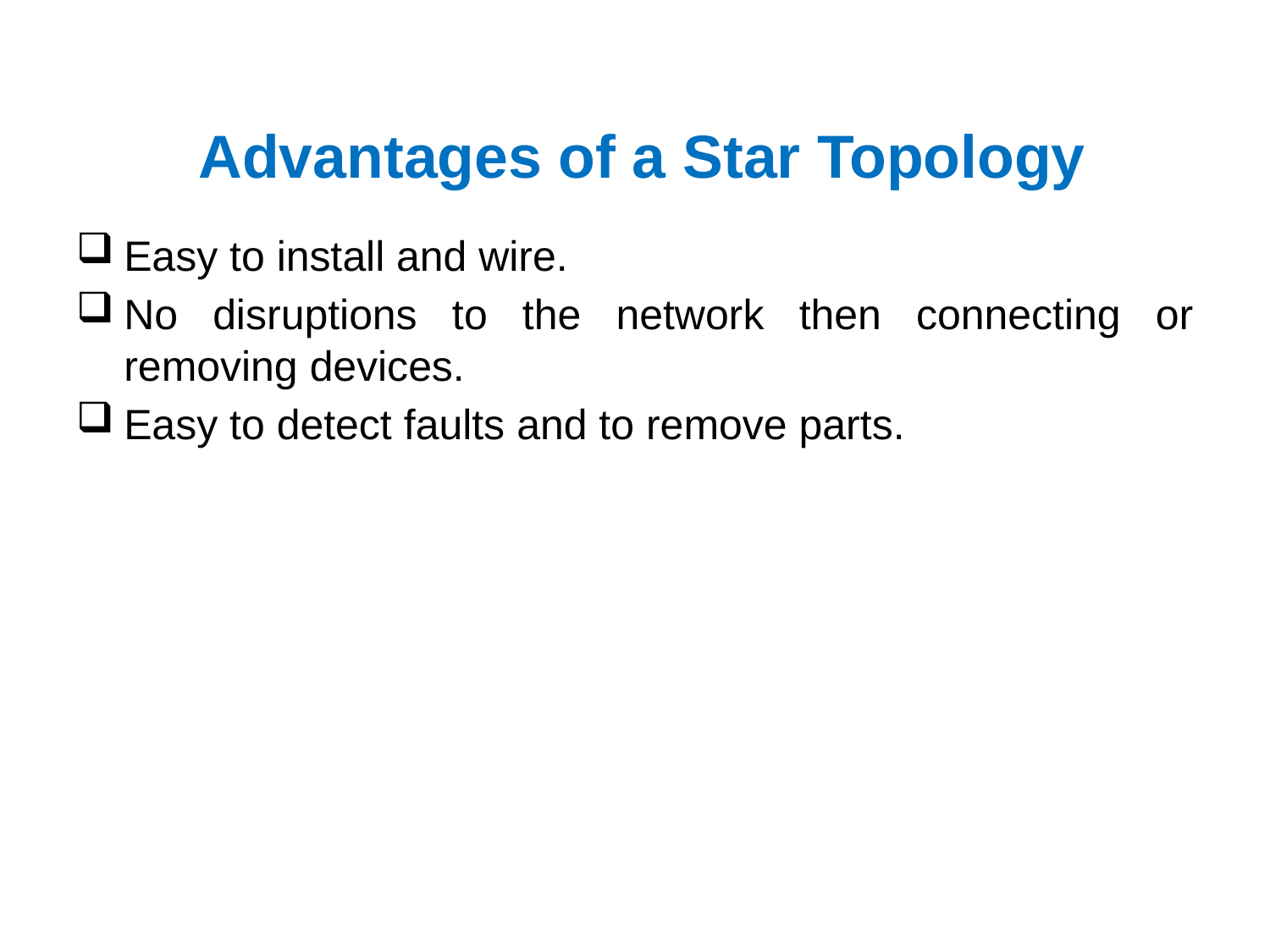

# Advantages of a Star Topology
Easy to install and wire.
No disruptions to the network then connecting or removing devices.
Easy to detect faults and to remove parts.